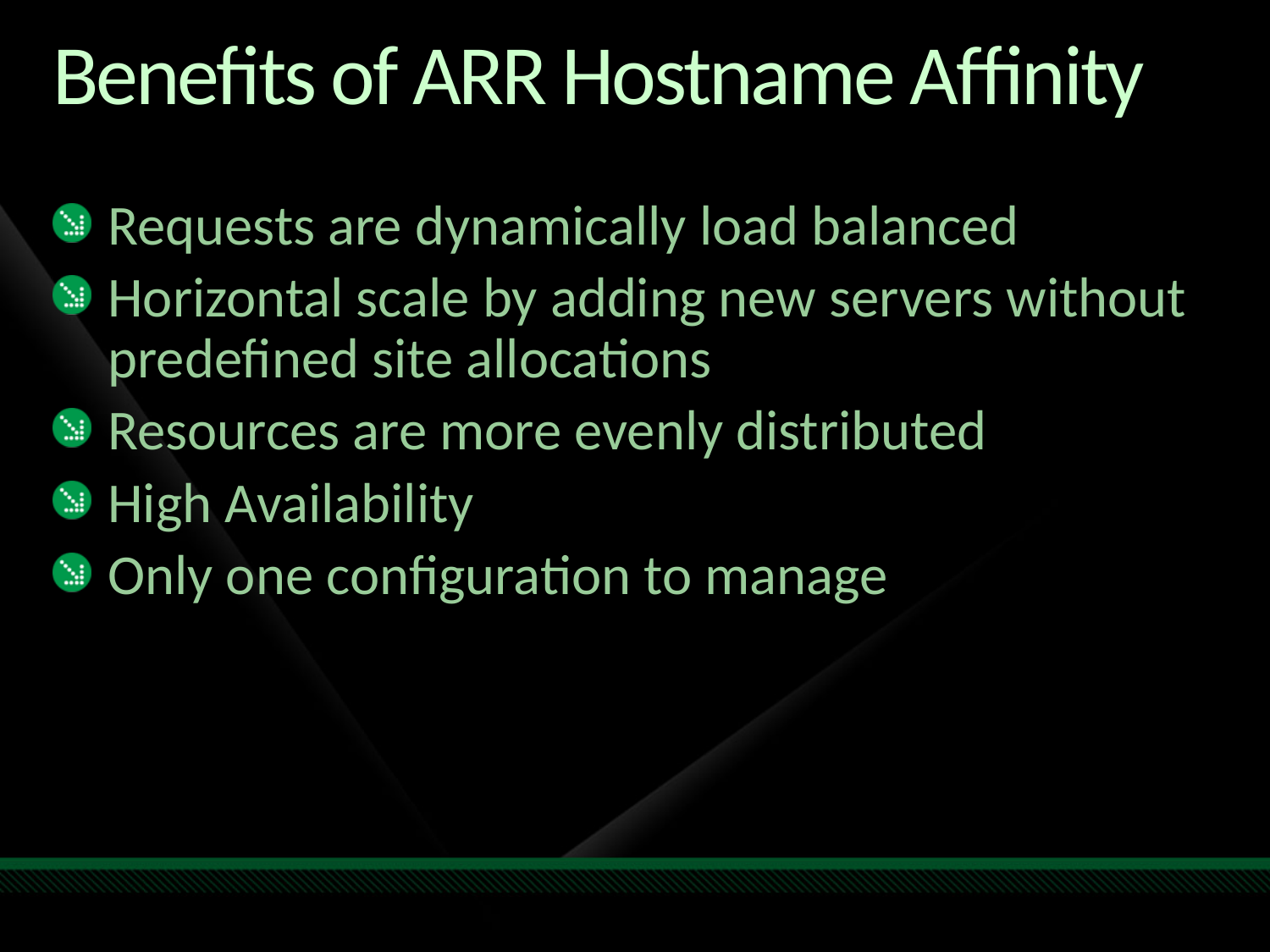

# Benefits of ARR Hostname Affinity
Requests are dynamically load balanced
Horizontal scale by adding new servers without predefined site allocations
Resources are more evenly distributed
High Availability
Only one configuration to manage